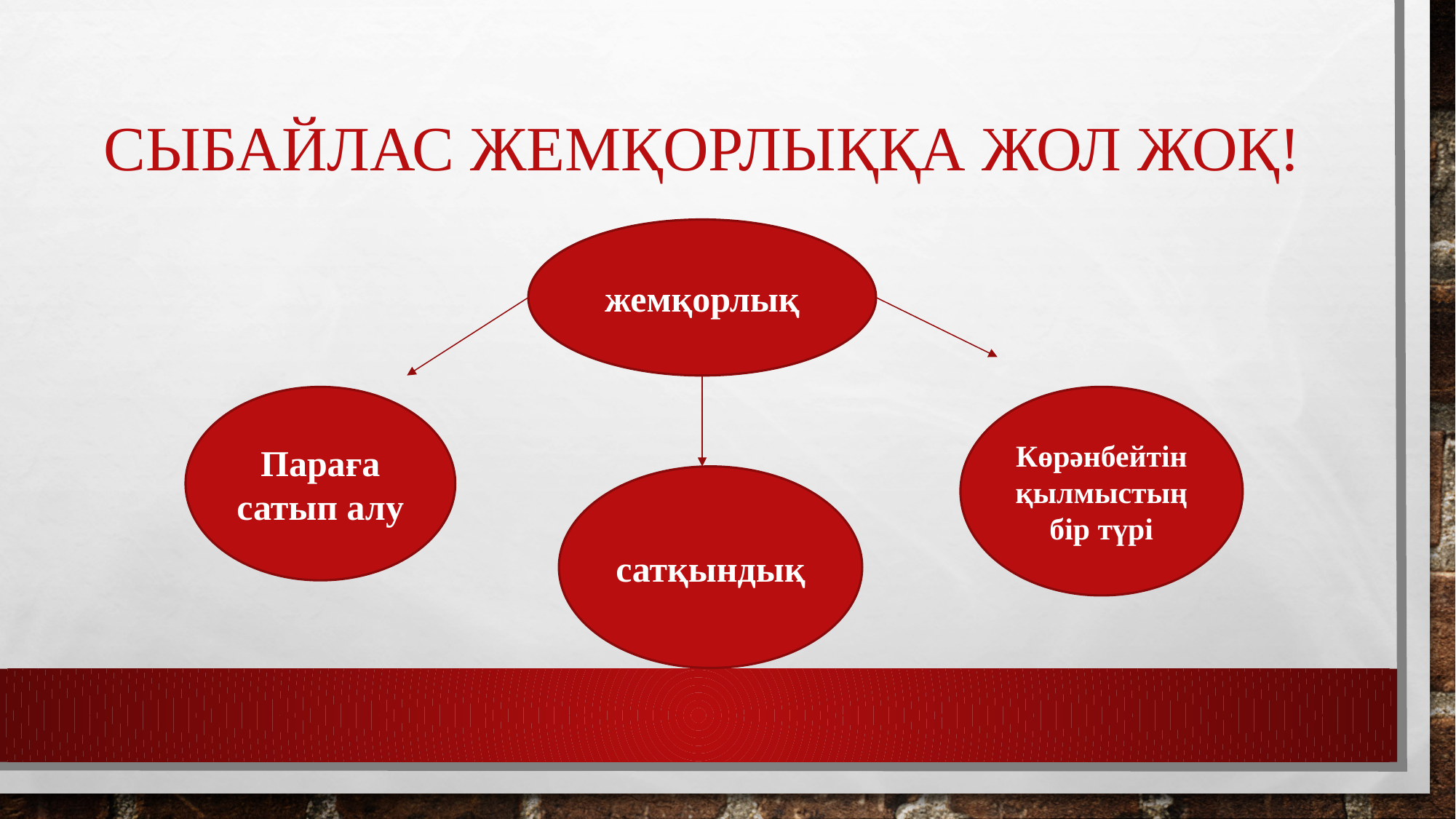

# сыбайлас жемқорлыққа жол жоқ!
жемқорлық

Параға сатып алу
Көрәнбейтін қылмыстың бір түрі
сатқындық